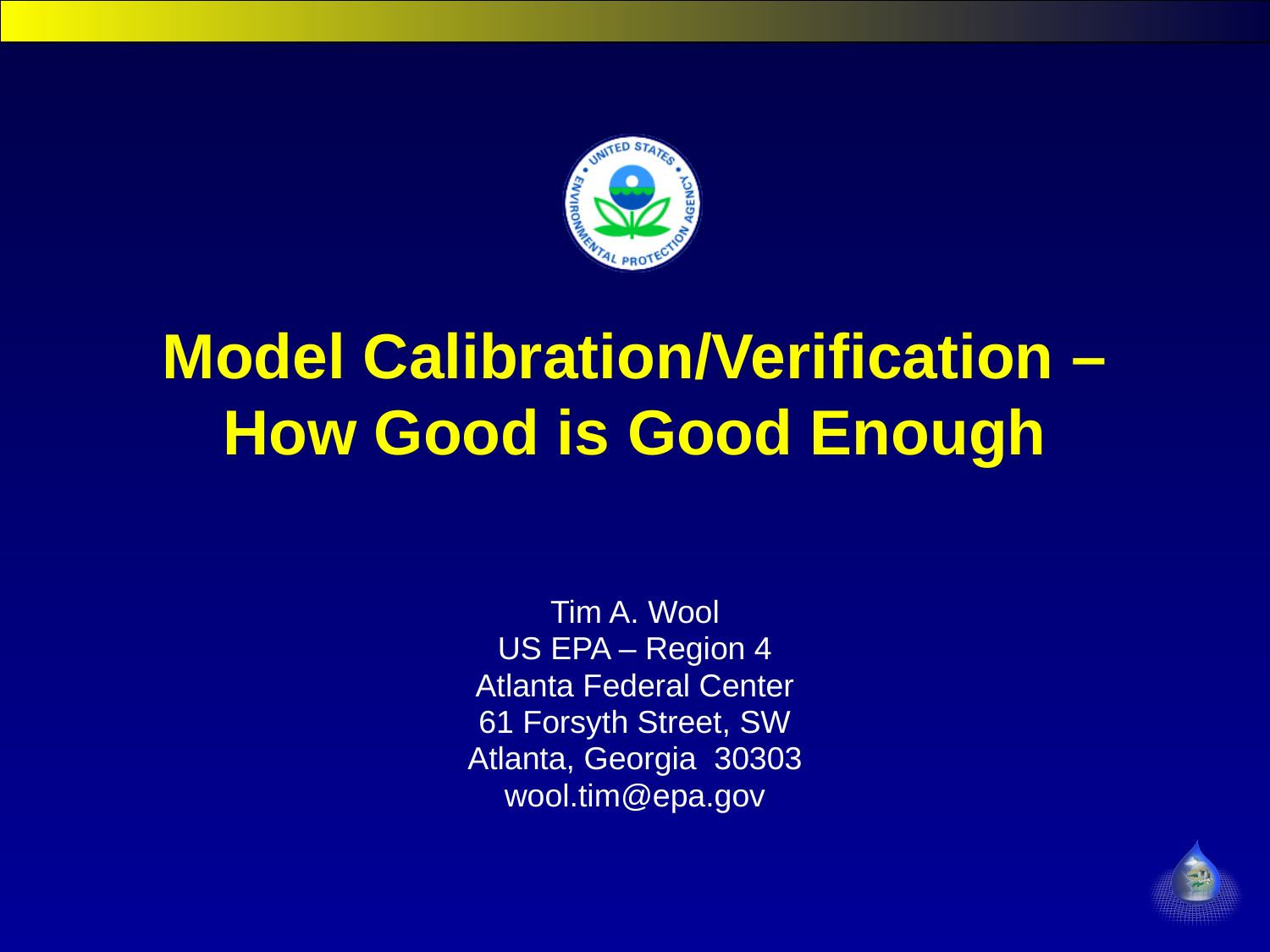

# Model Calibration/Verification – How Good is Good Enough
Tim A. Wool
US EPA – Region 4
Atlanta Federal Center
61 Forsyth Street, SW
Atlanta, Georgia  30303
wool.tim@epa.gov